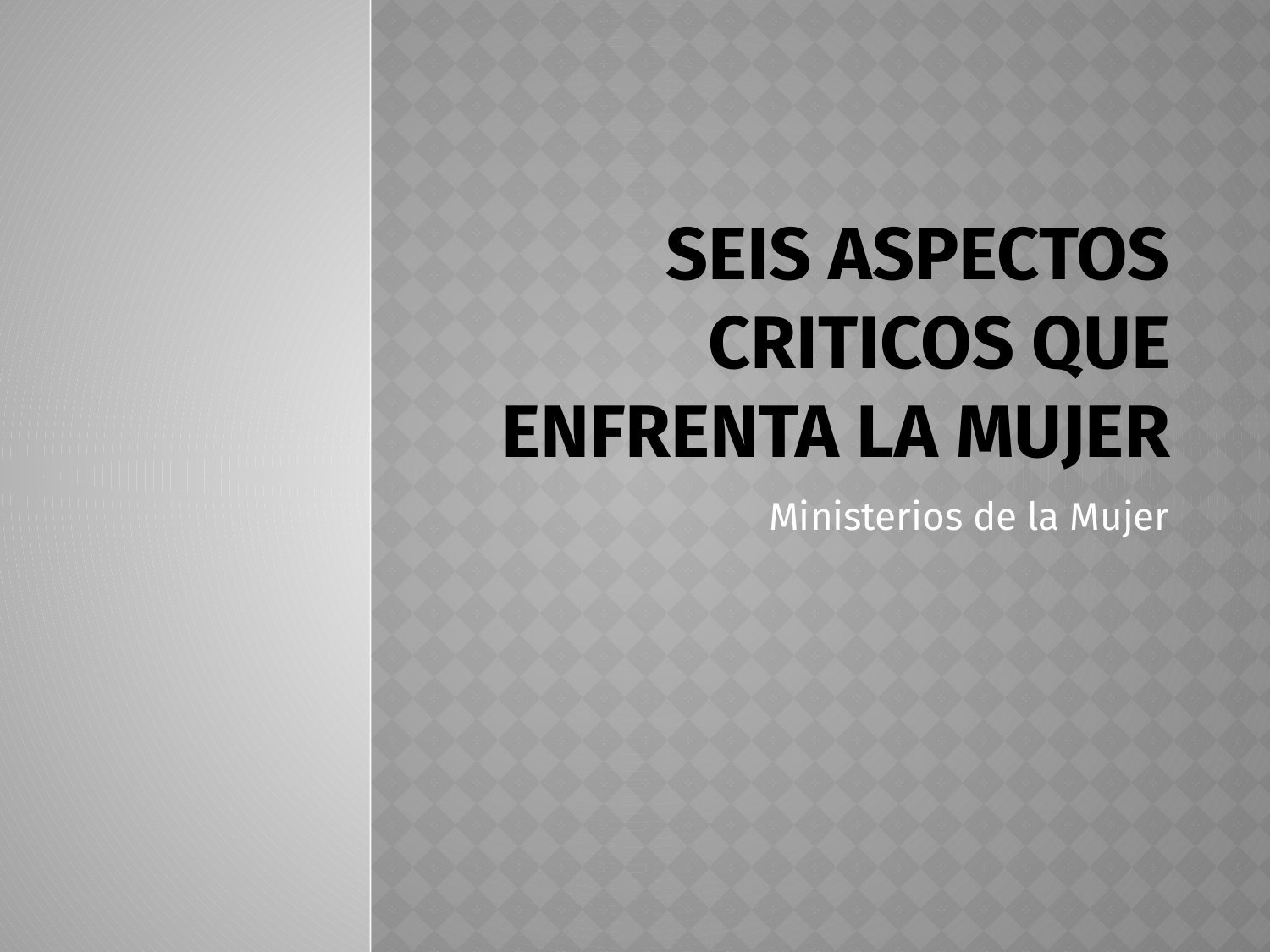

# SEIS ASPECTOS CRITICOS QUE ENFRENTA LA MUJER
Ministerios de la Mujer